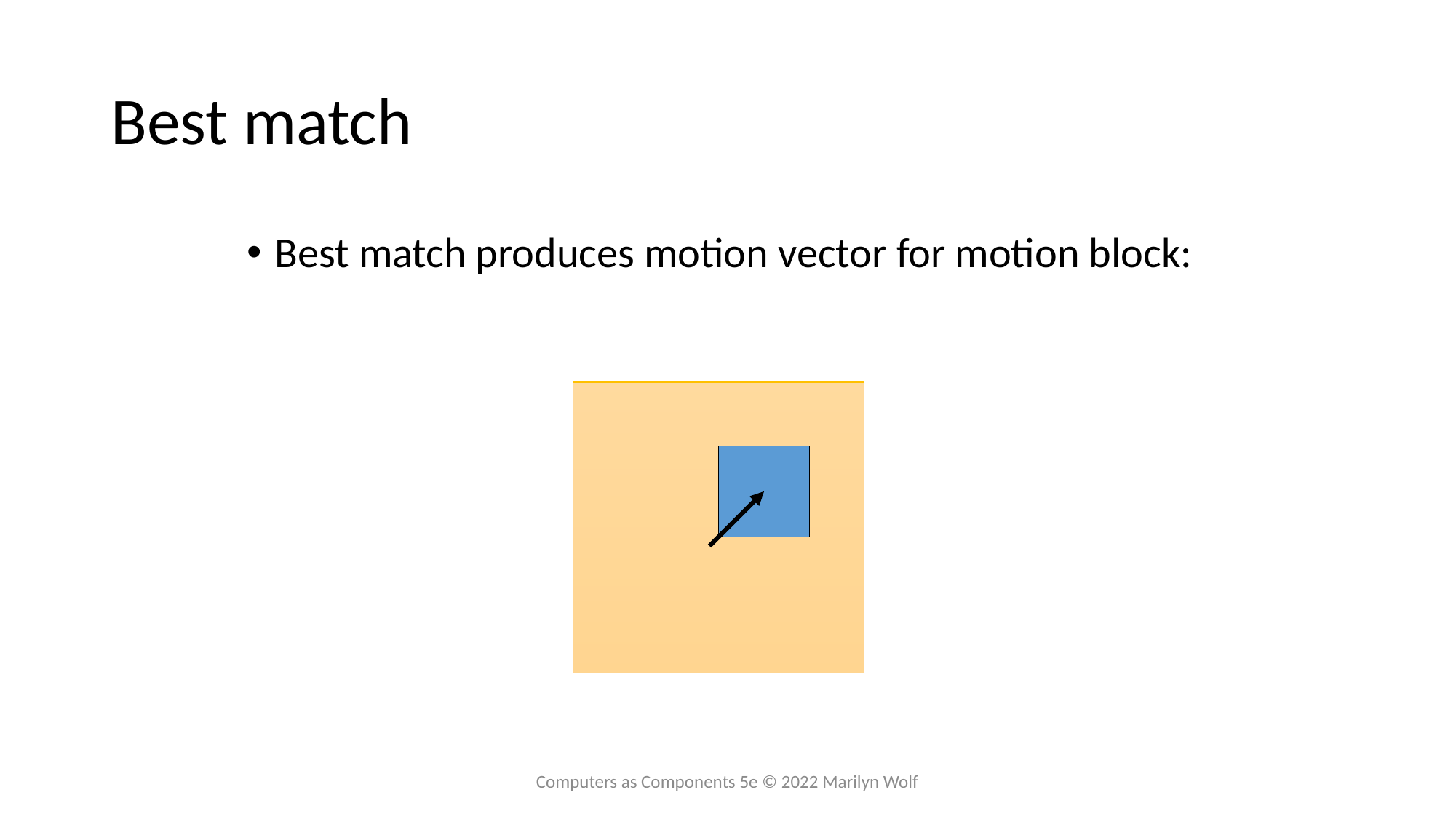

# Best match
Best match produces motion vector for motion block:

Computers as Components 5e © 2022 Marilyn Wolf